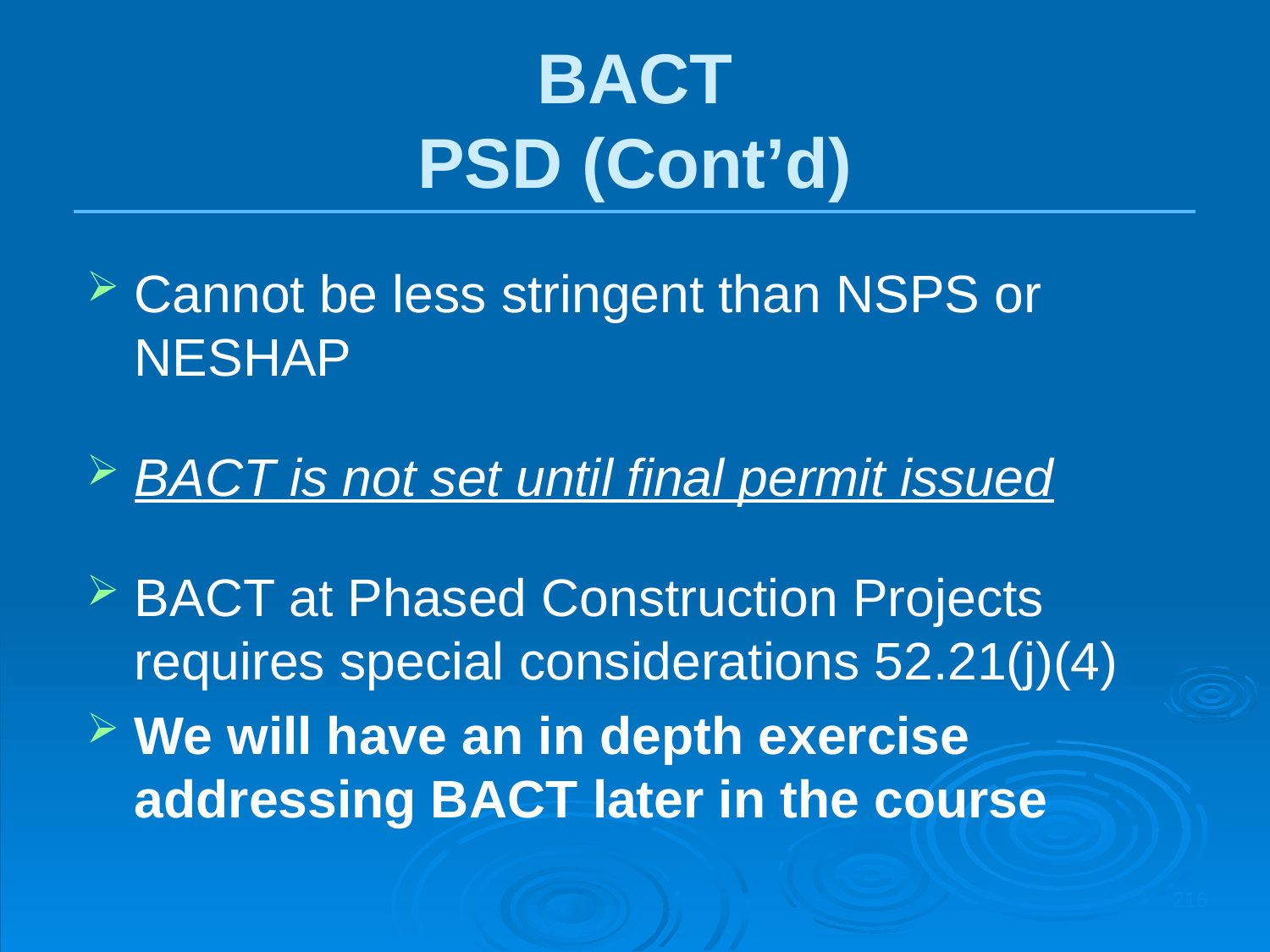

BACT
PSD (Cont’d)
Cannot be less stringent than NSPS or NESHAP

BACT is not set until final permit issued

BACT at Phased Construction Projects requires special considerations 52.21(j)(4)
We will have an in depth exercise addressing BACT later in the course

216